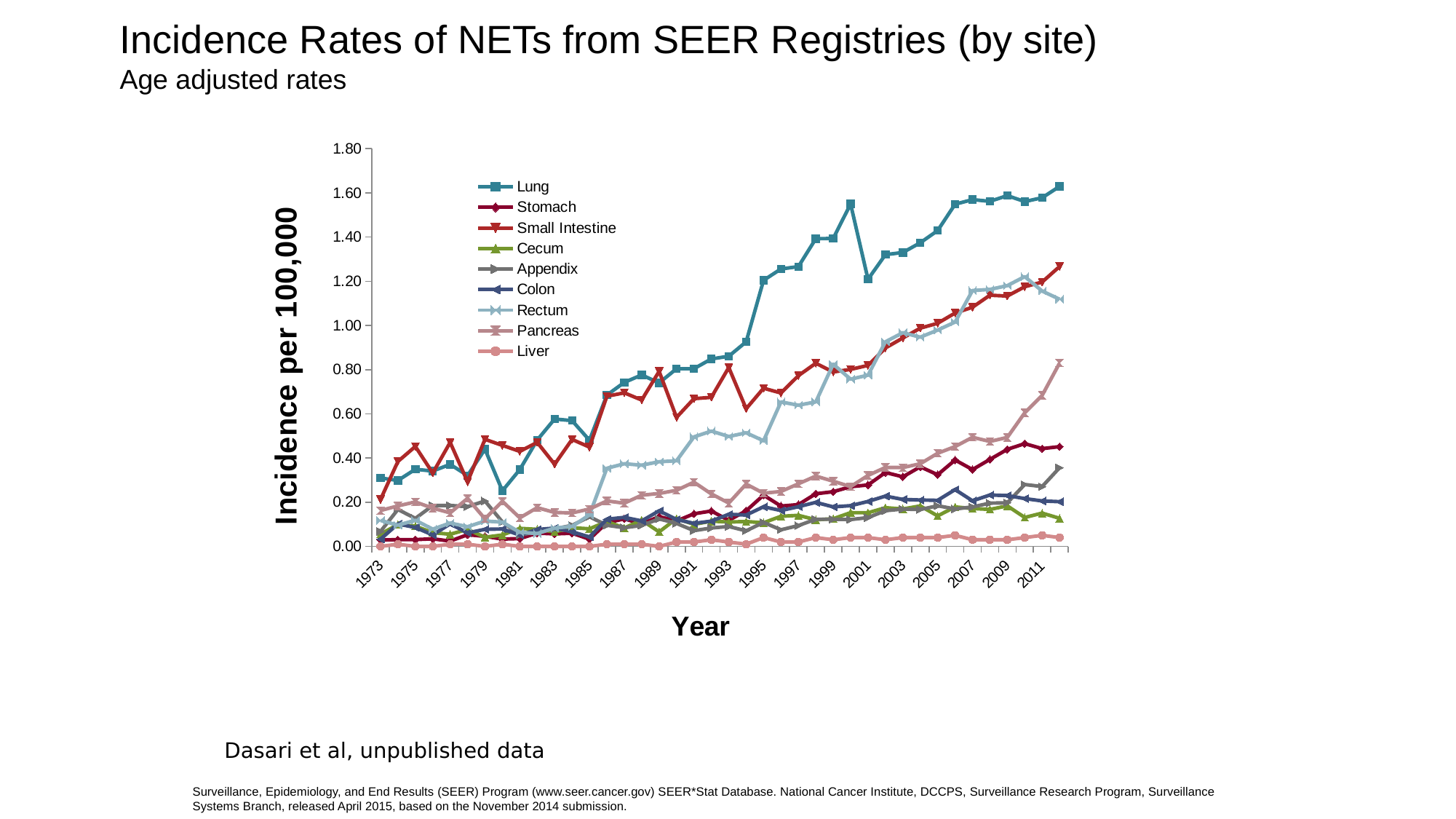

Incidence Rates of NETs from SEER Registries (by site)
Age adjusted rates

### Chart

| Category | Lung | Stomach | Small Intestine | Cecum | Appendix | Colon | Rectum | Pancreas |  |
|---|---|---|---|---|---|---|---|---|---|
| 1973 | 0.3095 | 0.0293 | 0.2121 | 0.0557 | 0.0676 | 0.0328 | 0.1176 | 0.1623 | 0.0 |
| 1974 | 0.2983 | 0.0305 | 0.3842 | 0.0989 | 0.1672 | 0.1017 | 0.0961 | 0.1833 | 0.01 |
| 1975 | 0.349 | 0.0309 | 0.4521 | 0.0918 | 0.1268 | 0.0856 | 0.1183 | 0.2013 | 0.0 |
| 1976 | 0.341 | 0.0343 | 0.3319 | 0.0622 | 0.1851 | 0.0519 | 0.0781 | 0.1731 | 0.0 |
| 1977 | 0.3713 | 0.0241 | 0.4706 | 0.0551 | 0.1853 | 0.1021 | 0.1057 | 0.1518 | 0.01 |
| 1978 | 0.3205 | 0.0531 | 0.2923 | 0.0767 | 0.1798 | 0.061 | 0.0891 | 0.2172 | 0.01 |
| 1979 | 0.44 | 0.0455 | 0.4844 | 0.0415 | 0.2055 | 0.0773 | 0.1147 | 0.1247 | 0.0 |
| 1980 | 0.2516 | 0.0332 | 0.457 | 0.0518 | 0.1106 | 0.0788 | 0.1098 | 0.2042 | 0.01 |
| 1981 | 0.3477 | 0.0354 | 0.4301 | 0.0817 | 0.0513 | 0.051 | 0.064 | 0.1293 | 0.0 |
| 1982 | 0.4813 | 0.0603 | 0.4707 | 0.0773 | 0.0666 | 0.0766 | 0.058 | 0.1753 | 0.0 |
| 1983 | 0.5764 | 0.0568 | 0.3715 | 0.0658 | 0.079 | 0.0829 | 0.0831 | 0.1536 | 0.0 |
| 1984 | 0.5691 | 0.0597 | 0.484 | 0.0845 | 0.0952 | 0.0661 | 0.0904 | 0.1514 | 0.0 |
| 1985 | 0.4803 | 0.0328 | 0.4492 | 0.0796 | 0.1343 | 0.0428 | 0.1426 | 0.1692 | 0.0 |
| 1986 | 0.6849 | 0.1072 | 0.6796 | 0.1127 | 0.0957 | 0.123 | 0.3536 | 0.2057 | 0.01 |
| 1987 | 0.7422 | 0.1246 | 0.6951 | 0.0832 | 0.0846 | 0.1314 | 0.3739 | 0.1956 | 0.01 |
| 1988 | 0.776 | 0.1019 | 0.6622 | 0.1189 | 0.095 | 0.1155 | 0.3676 | 0.2315 | 0.01 |
| 1989 | 0.74 | 0.1349 | 0.7923 | 0.0656 | 0.1245 | 0.161 | 0.3831 | 0.2395 | 0.0 |
| 1990 | 0.8041 | 0.1151 | 0.5839 | 0.1258 | 0.1041 | 0.1219 | 0.3875 | 0.254 | 0.02 |
| 1991 | 0.8043 | 0.1475 | 0.6685 | 0.0998 | 0.0712 | 0.1044 | 0.4953 | 0.2907 | 0.02 |
| 1992 | 0.8485 | 0.1602 | 0.6748 | 0.1142 | 0.0833 | 0.1142 | 0.5219 | 0.2377 | 0.03 |
| 1993 | 0.8607 | 0.1179 | 0.8097 | 0.1104 | 0.0901 | 0.1454 | 0.4973 | 0.1962 | 0.02 |
| 1994 | 0.9259 | 0.1612 | 0.623 | 0.1126 | 0.0705 | 0.1419 | 0.514 | 0.282 | 0.01 |
| 1995 | 1.2043 | 0.232 | 0.7159 | 0.1071 | 0.1085 | 0.1792 | 0.4779 | 0.2407 | 0.04 |
| 1996 | 1.2557 | 0.1825 | 0.6944 | 0.1362 | 0.0752 | 0.1623 | 0.6538 | 0.2485 | 0.02 |
| 1997 | 1.2664 | 0.1892 | 0.7727 | 0.1406 | 0.0943 | 0.1797 | 0.6389 | 0.2834 | 0.02 |
| 1998 | 1.3925 | 0.2382 | 0.8289 | 0.1205 | 0.1228 | 0.1993 | 0.6539 | 0.3181 | 0.04 |
| 1999 | 1.3936 | 0.2475 | 0.7895 | 0.1251 | 0.1229 | 0.1789 | 0.8248 | 0.2951 | 0.03 |
| 2000 | 1.5497 | 0.2702 | 0.8011 | 0.1529 | 0.1214 | 0.1844 | 0.7568 | 0.2704 | 0.04 |
| 2001 | 1.2089 | 0.278 | 0.8192 | 0.1522 | 0.1304 | 0.2033 | 0.7752 | 0.321 | 0.04 |
| 2002 | 1.3204 | 0.3344 | 0.8983 | 0.1751 | 0.1616 | 0.2277 | 0.926 | 0.3575 | 0.03 |
| 2003 | 1.3302 | 0.3148 | 0.9432 | 0.1694 | 0.1689 | 0.2125 | 0.9674 | 0.3568 | 0.04 |
| 2004 | 1.374 | 0.3602 | 0.9878 | 0.1831 | 0.1669 | 0.2099 | 0.9468 | 0.374 | 0.04 |
| 2005 | 1.4293 | 0.3243 | 1.01 | 0.138 | 0.1839 | 0.2085 | 0.9789 | 0.4214 | 0.04 |
| 2006 | 1.5486 | 0.391 | 1.0562 | 0.1786 | 0.1693 | 0.2571 | 1.0154 | 0.4518 | 0.05 |
| 2007 | 1.5693 | 0.3478 | 1.0824 | 0.1714 | 0.1786 | 0.2063 | 1.158 | 0.4937 | 0.03 |
| 2008 | 1.5616 | 0.3936 | 1.1367 | 0.1674 | 0.1957 | 0.2325 | 1.1631 | 0.475 | 0.03 |
| 2009 | 1.5874 | 0.4392 | 1.1331 | 0.1834 | 0.1973 | 0.23 | 1.1802 | 0.4933 | 0.03 |
| 2010 | 1.5605 | 0.4651 | 1.175 | 0.131 | 0.28 | 0.2164 | 1.2209 | 0.6046 | 0.04 |
| 2011 | 1.5779 | 0.4425 | 1.1965 | 0.1506 | 0.2709 | 0.2057 | 1.1556 | 0.6836 | 0.05 |
| 2012 | 1.6292 | 0.4515 | 1.2666 | 0.1272 | 0.356 | 0.2025 | 1.1187 | 0.8295 | 0.04 |
Dasari et al, unpublished data
Surveillance, Epidemiology, and End Results (SEER) Program (www.seer.cancer.gov) SEER*Stat Database. National Cancer Institute, DCCPS, Surveillance Research Program, Surveillance Systems Branch, released April 2015, based on the November 2014 submission.